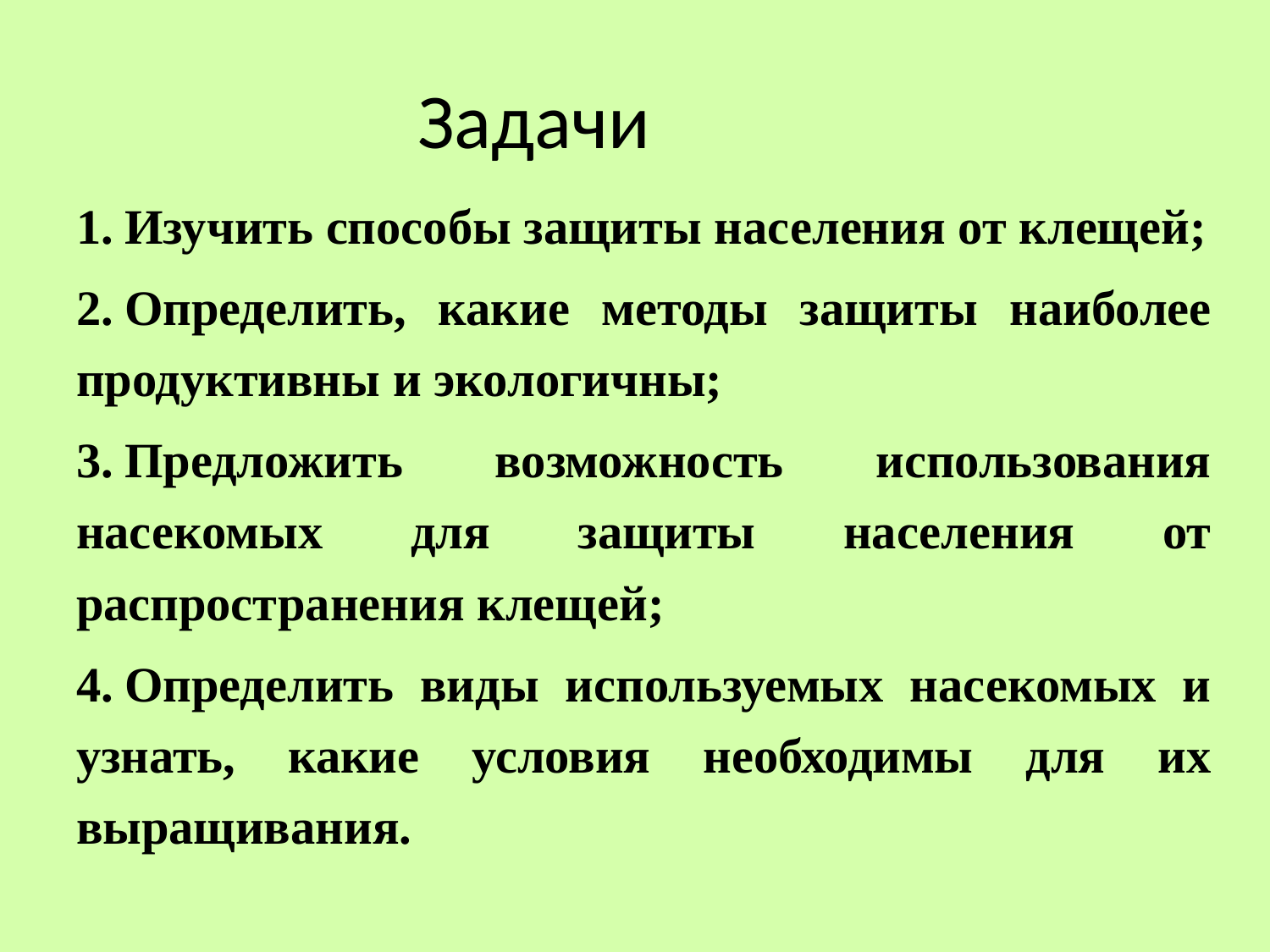

# Задачи
1.	Изучить способы защиты населения от клещей;
2.	Определить, какие методы защиты наиболее продуктивны и экологичны;
3.	Предложить возможность использования насекомых для защиты населения от распространения клещей;
4.	Определить виды используемых насекомых и узнать, какие условия необходимы для их выращивания.